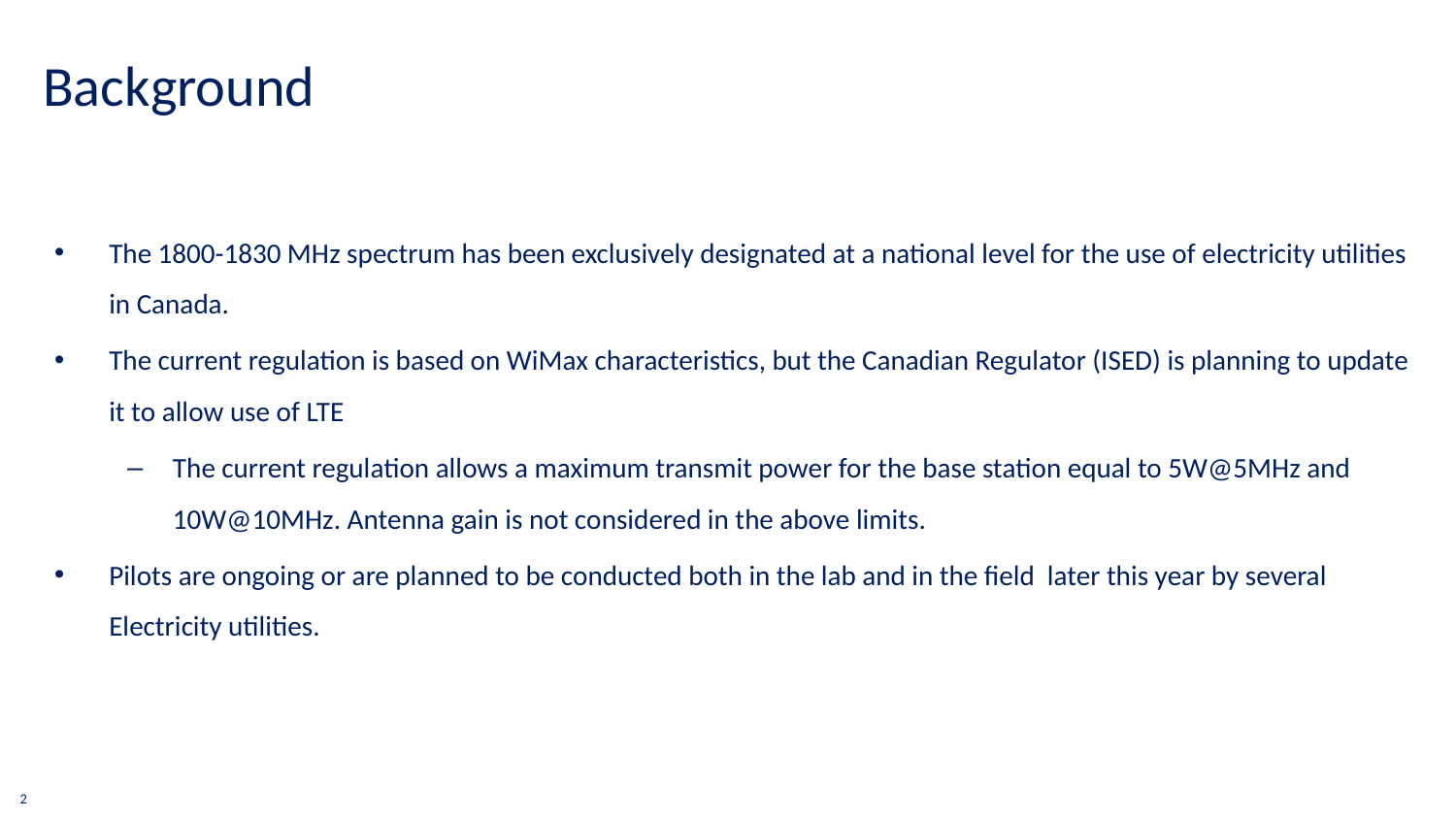

Background
The 1800-1830 MHz spectrum has been exclusively designated at a national level for the use of electricity utilities in Canada.
The current regulation is based on WiMax characteristics, but the Canadian Regulator (ISED) is planning to update it to allow use of LTE
The current regulation allows a maximum transmit power for the base station equal to 5W@5MHz and 10W@10MHz. Antenna gain is not considered in the above limits.
Pilots are ongoing or are planned to be conducted both in the lab and in the field  later this year by several Electricity utilities.